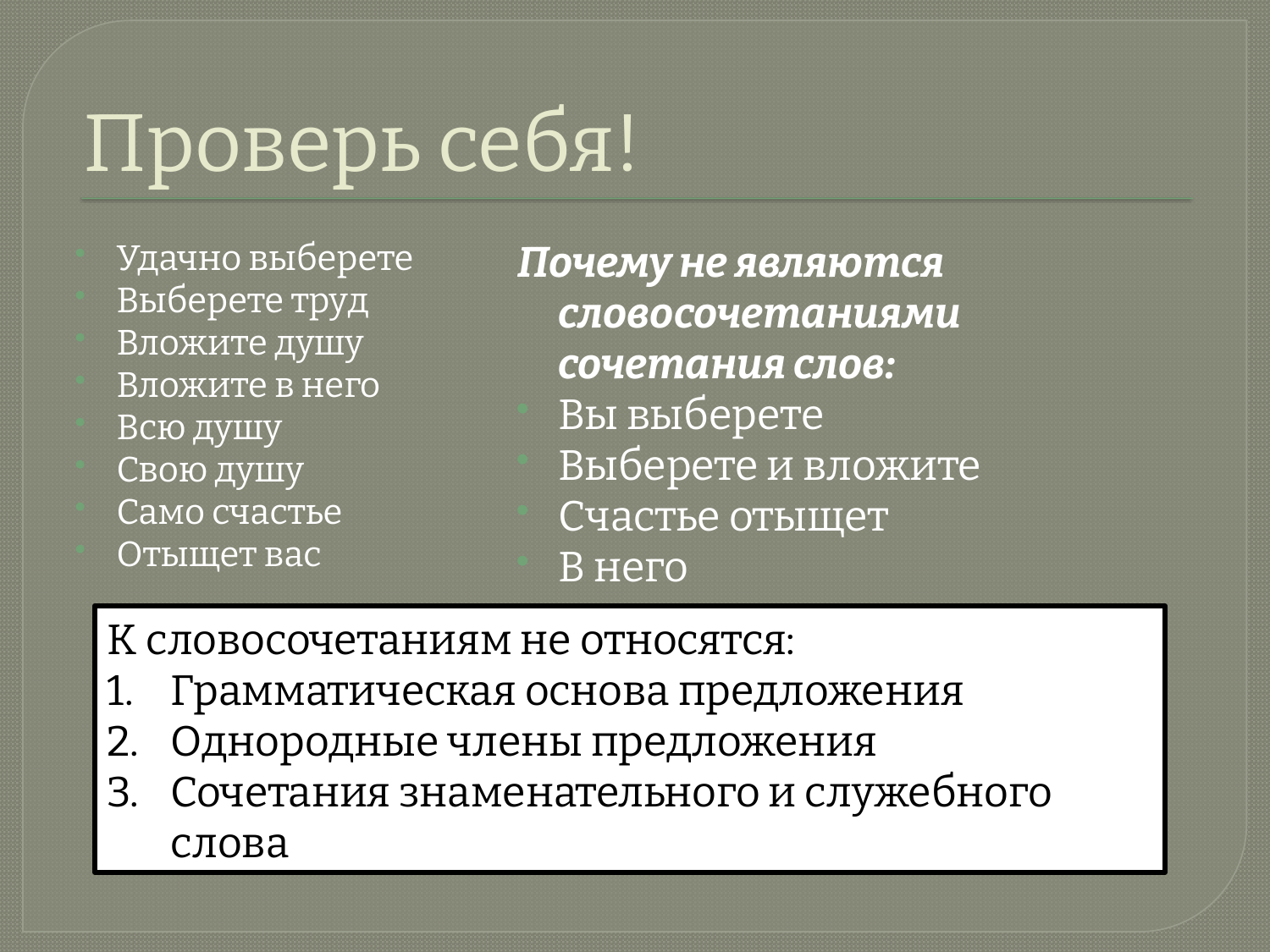

# Проверь себя!
Удачно выберете
Выберете труд
Вложите душу
Вложите в него
Всю душу
Свою душу
Само счастье
Отыщет вас
Почему не являются словосочетаниями сочетания слов:
Вы выберете
Выберете и вложите
Счастье отыщет
В него
К словосочетаниям не относятся:
Грамматическая основа предложения
Однородные члены предложения
Сочетания знаменательного и служебного слова